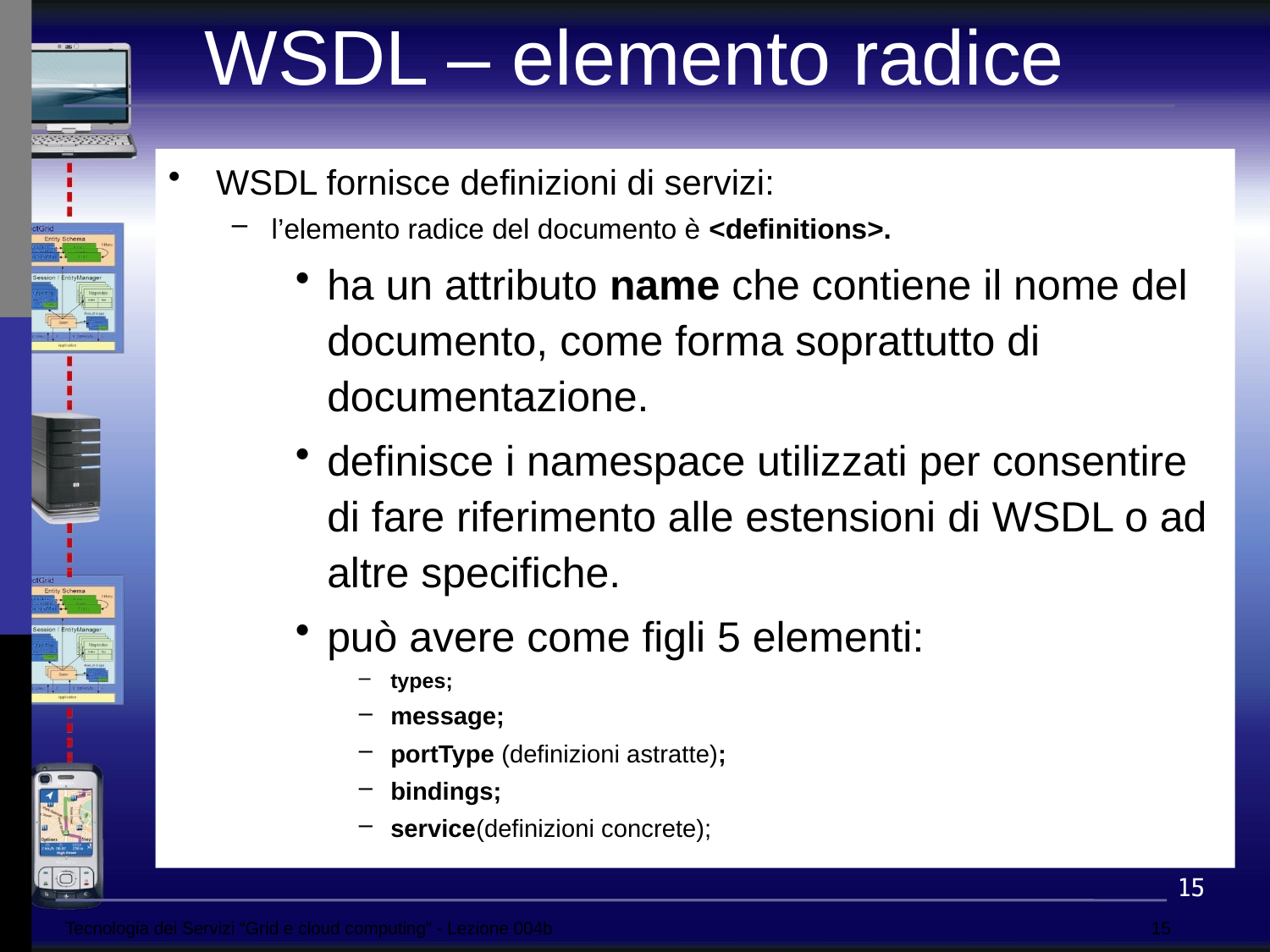

WSDL – elemento radice
WSDL fornisce definizioni di servizi:
l’elemento radice del documento è <definitions>.
ha un attributo name che contiene il nome del documento, come forma soprattutto di documentazione.
definisce i namespace utilizzati per consentire di fare riferimento alle estensioni di WSDL o ad altre specifiche.
può avere come figli 5 elementi:
types;
message;
portType (definizioni astratte);
bindings;
service(definizioni concrete);